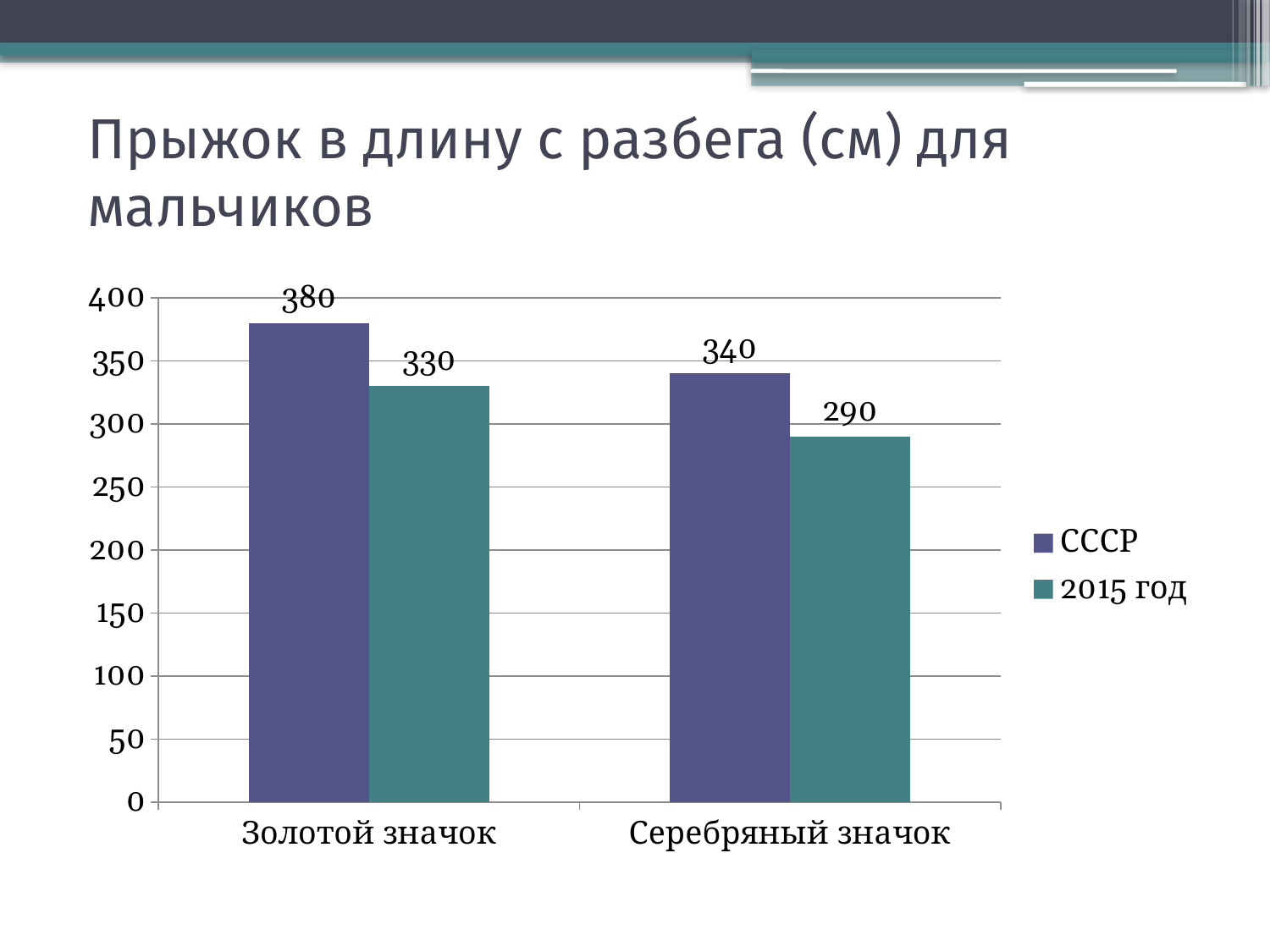

# Прыжок в длину с разбега (см) для мальчиков

### Chart

| Category | СССР | 2015 год |
|---|---|---|
| Золотой значок | 380.0 | 330.0 |
| Серебряный значок | 340.0 | 290.0 |